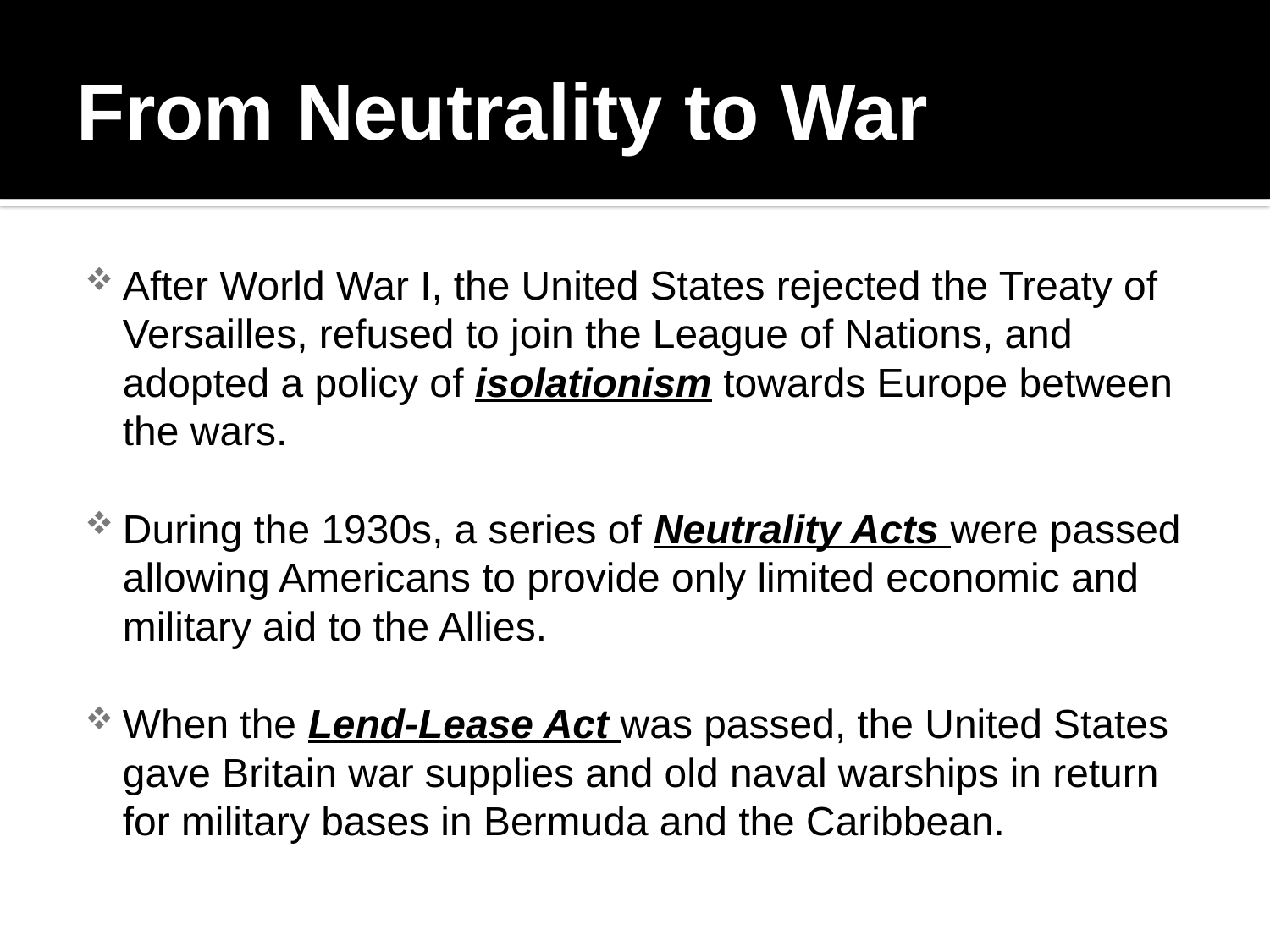

# From Neutrality to War
After World War I, the United States rejected the Treaty of Versailles, refused to join the League of Nations, and adopted a policy of isolationism towards Europe between the wars.

During the 1930s, a series of Neutrality Acts were passed allowing Americans to provide only limited economic and military aid to the Allies.

When the Lend-Lease Act was passed, the United States gave Britain war supplies and old naval warships in return for military bases in Bermuda and the Caribbean.